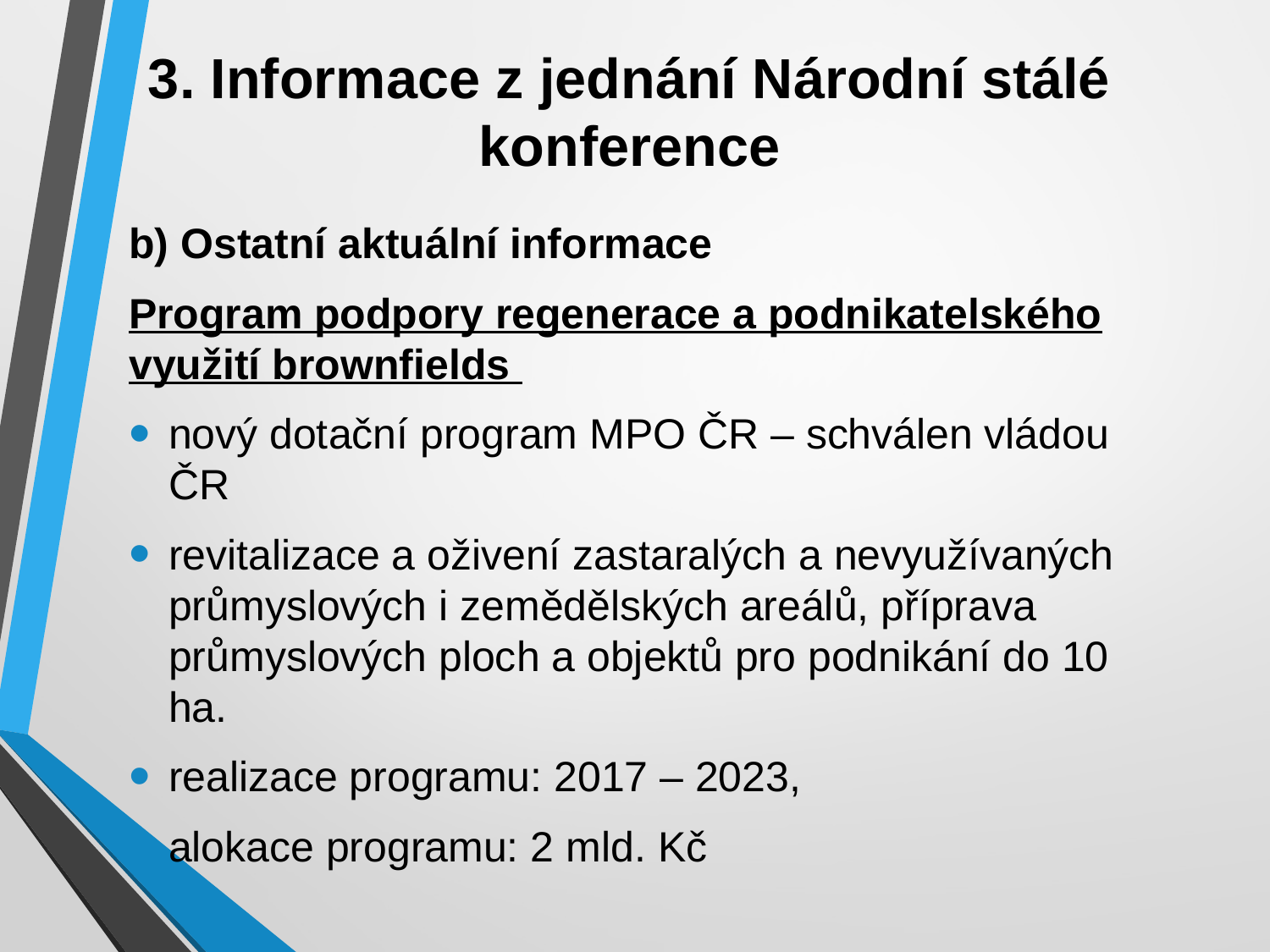

# 3. Informace z jednání Národní stálé konference
b) Ostatní aktuální informace
Program podpory regenerace a podnikatelského využití brownfields
nový dotační program MPO ČR – schválen vládou ČR
revitalizace a oživení zastaralých a nevyužívaných průmyslových i zemědělských areálů, příprava průmyslových ploch a objektů pro podnikání do 10 ha.
realizace programu: 2017 – 2023,
alokace programu: 2 mld. Kč